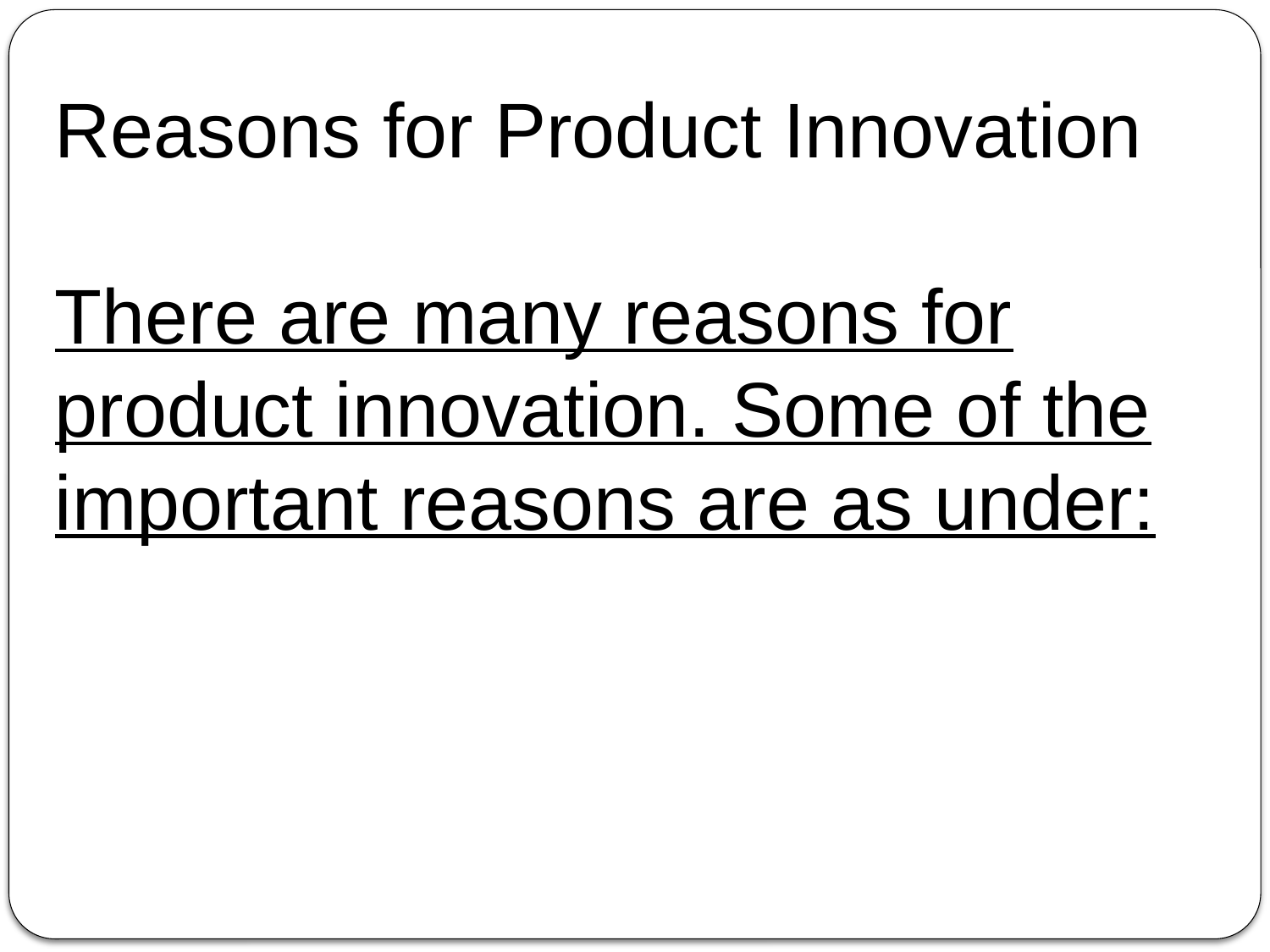

Reasons for Product Innovation

There are many reasons for product innovation. Some of the important reasons are as under: